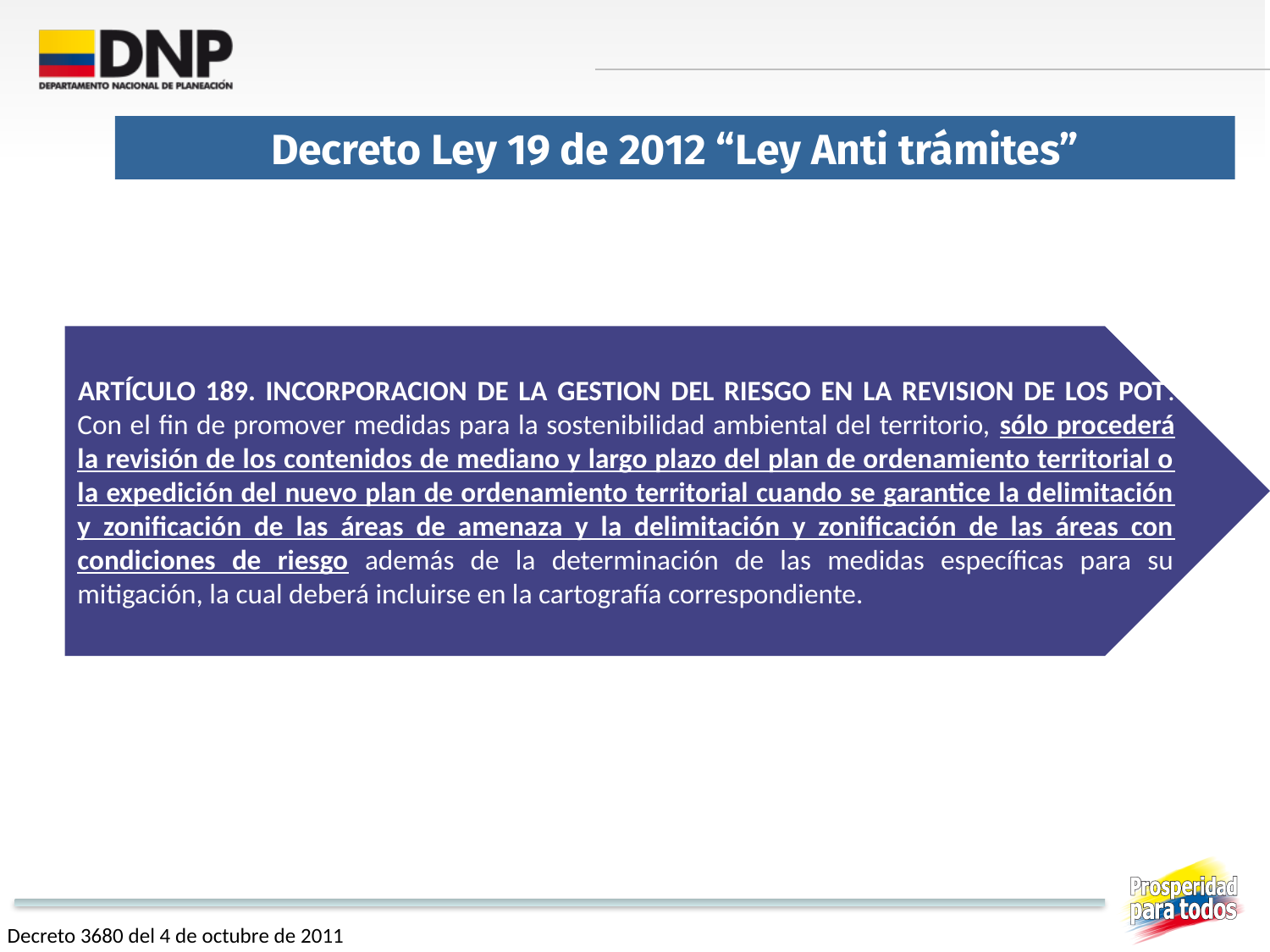

Decreto Ley 19 de 2012 “Ley Anti trámites”
ARTÍCULO 189. INCORPORACION DE LA GESTION DEL RIESGO EN LA REVISION DE LOS POT. Con el fin de promover medidas para la sostenibilidad ambiental del territorio, sólo procederá la revisión de los contenidos de mediano y largo plazo del plan de ordenamiento territorial o la expedición del nuevo plan de ordenamiento territorial cuando se garantice la delimitación y zonificación de las áreas de amenaza y la delimitación y zonificación de las áreas con condiciones de riesgo además de la determinación de las medidas específicas para su mitigación, la cual deberá incluirse en la cartografía correspondiente.
Decreto 3680 del 4 de octubre de 2011